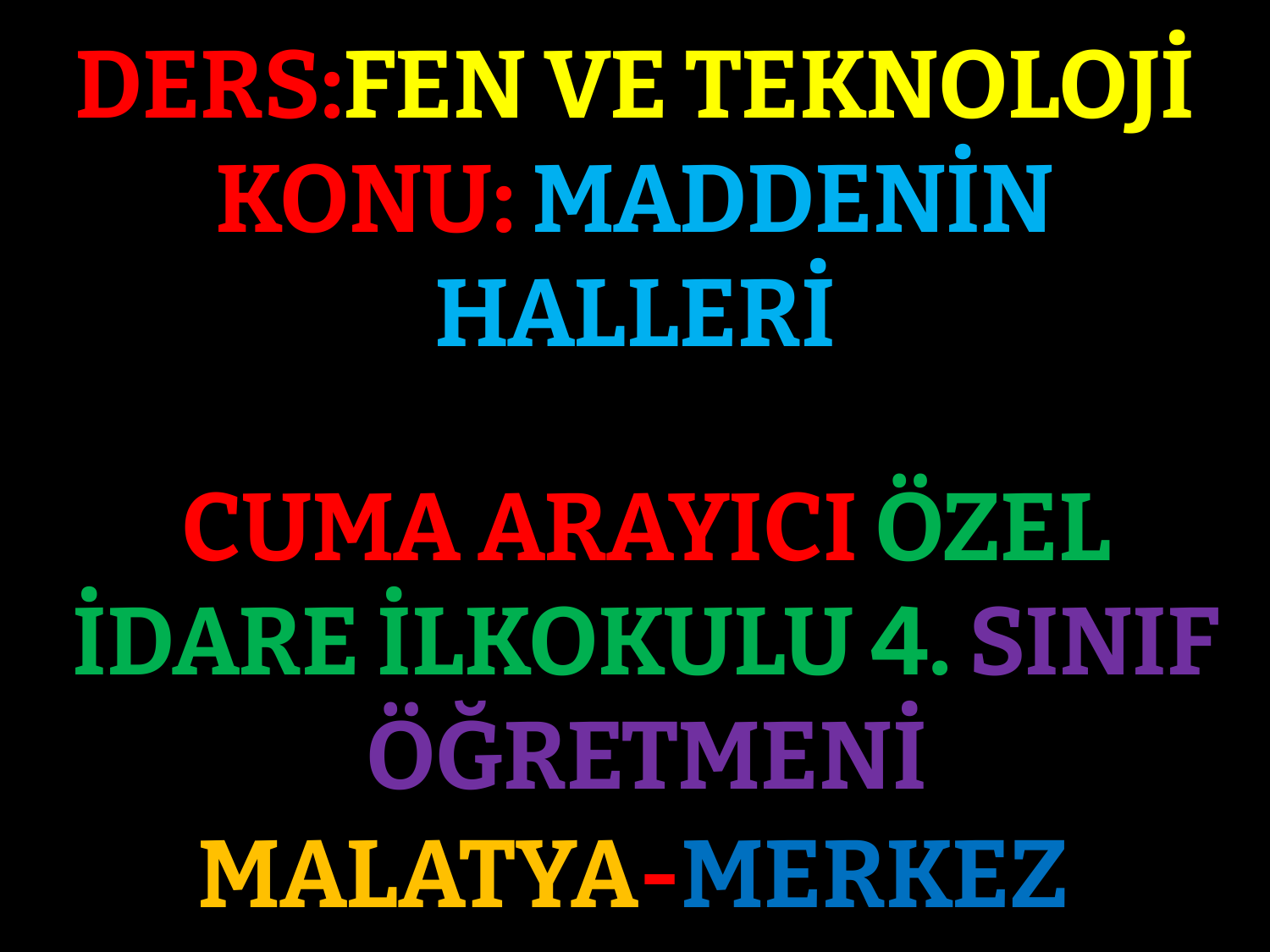

DERS:FEN VE TEKNOLOJİ
KONU: MADDENİN HALLERİ
#
CUMA ARAYICI ÖZEL
İDARE İLKOKULU 4. SINIF ÖĞRETMENİ
MALATYA-MERKEZ